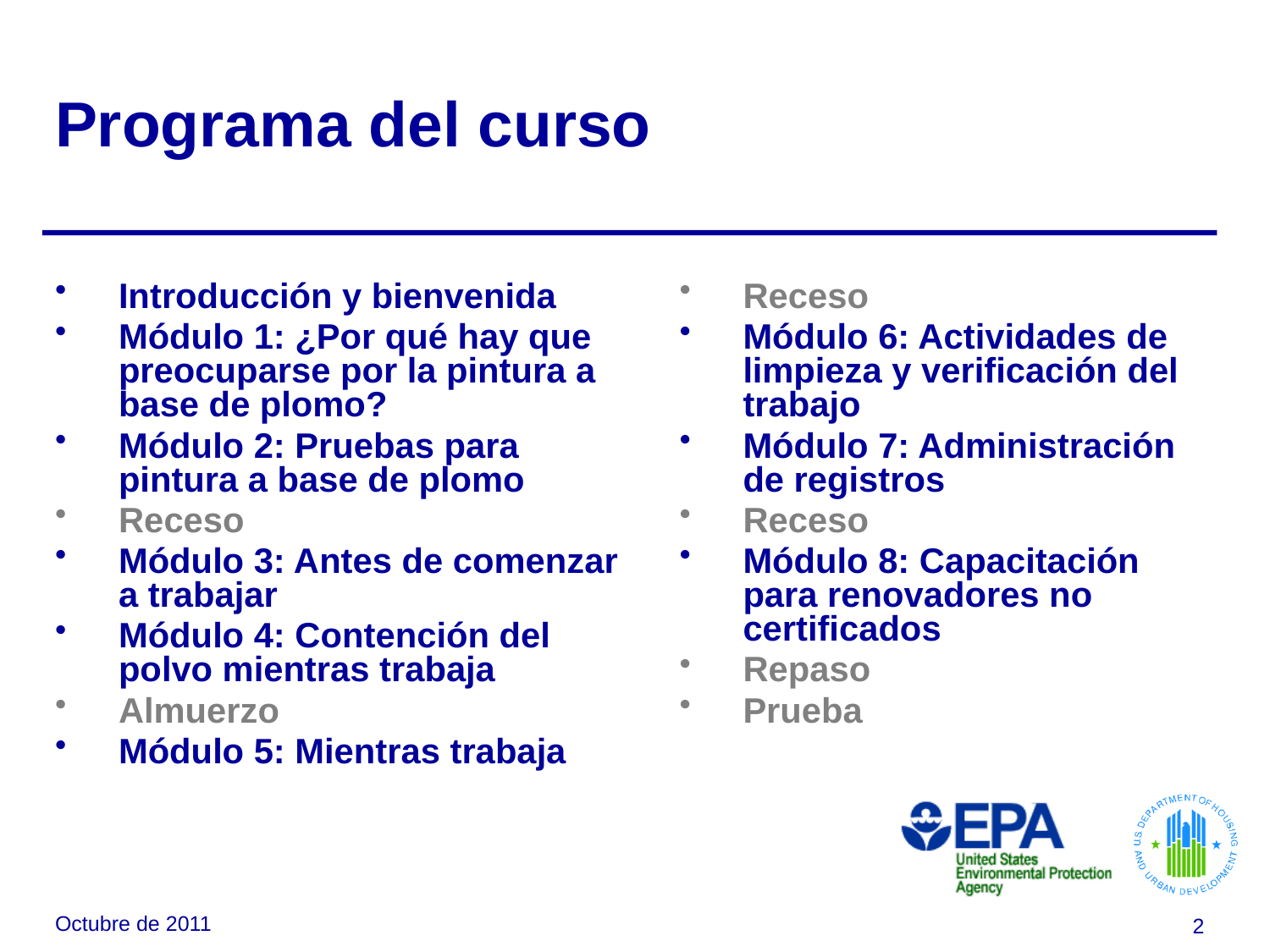

# Programa del curso
Introducción y bienvenida
Módulo 1: ¿Por qué hay que preocuparse por la pintura a base de plomo?
Módulo 2: Pruebas para pintura a base de plomo
Receso
Módulo 3: Antes de comenzar a trabajar
Módulo 4: Contención del polvo mientras trabaja
Almuerzo
Módulo 5: Mientras trabaja
Receso
Módulo 6: Actividades de limpieza y verificación del trabajo
Módulo 7: Administración de registros
Receso
Módulo 8: Capacitación para renovadores no certificados
Repaso
Prueba
Octubre de 2011
2